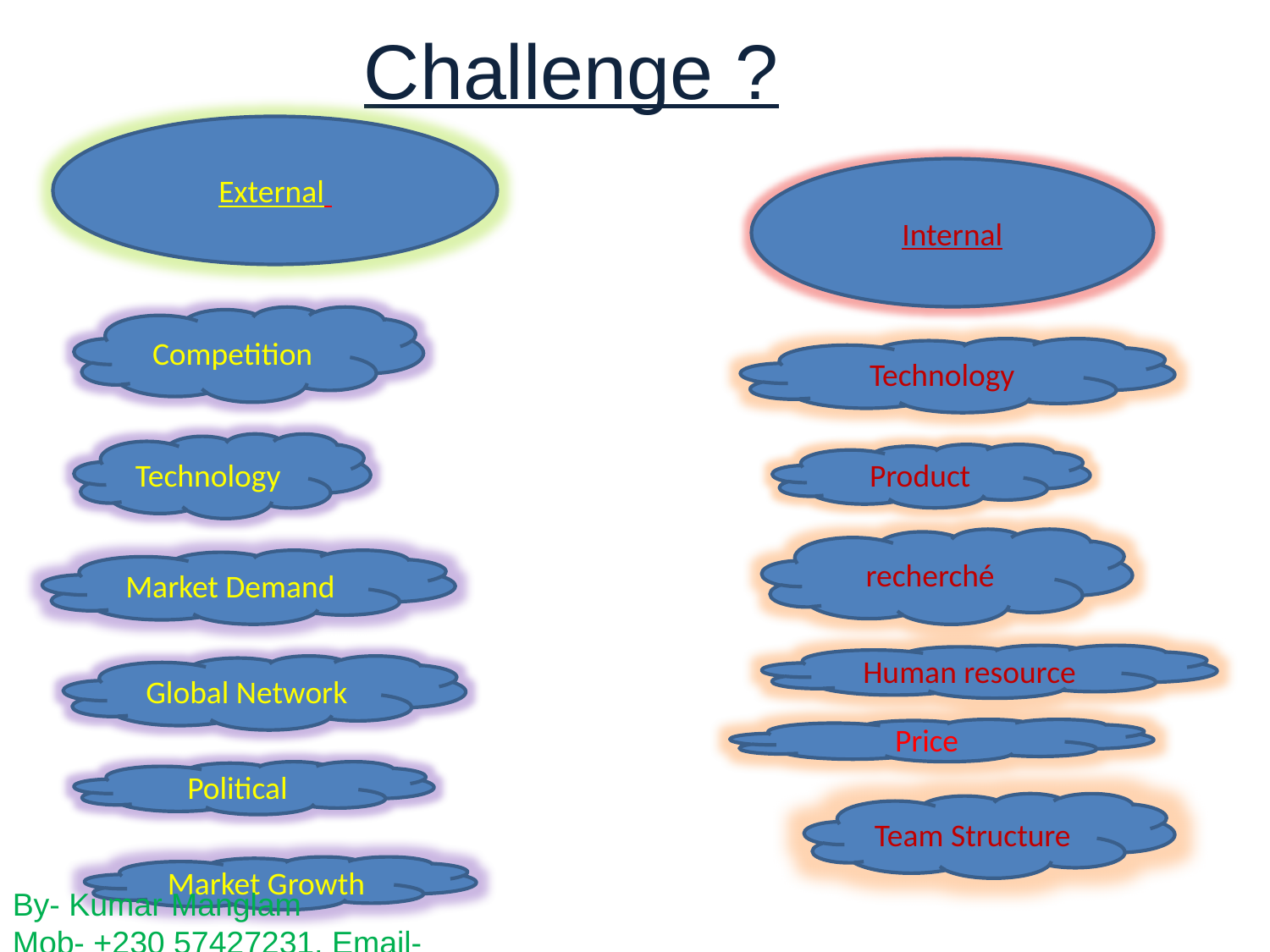

Challenge ?
External
Internal

Competition
Technology
Technology
Product
recherché
Market Demand
Human resource
Global Network
Price
Political
Team Structure
Market Growth
By- Kumar Manglam
Mob- +230 57427231, Email- Manglamtour123@gmail.com